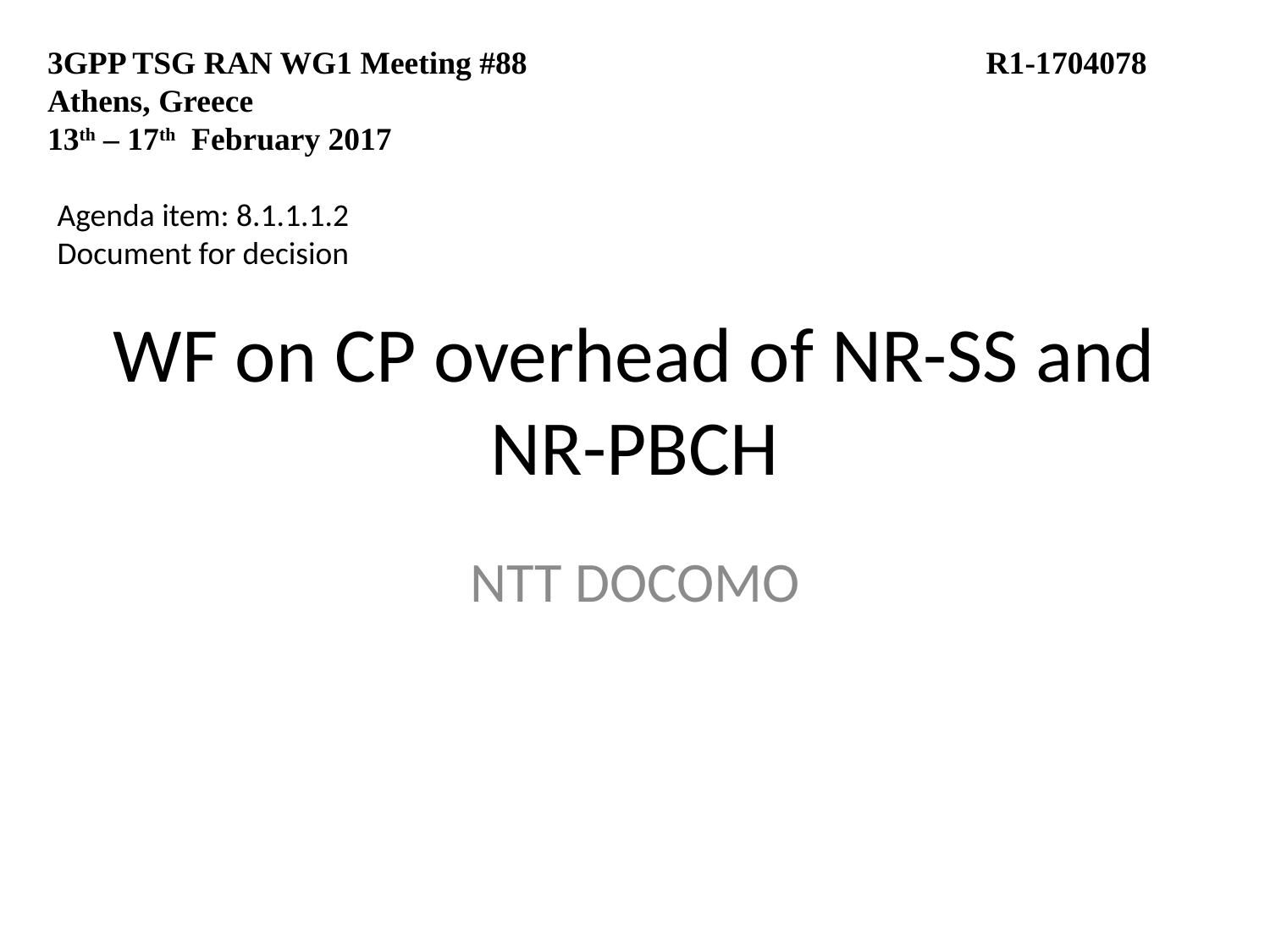

3GPP TSG RAN WG1 Meeting #88			                      R1-1704078
Athens, Greece
13th – 17th  February 2017
Agenda item: 8.1.1.1.2
Document for decision
# WF on CP overhead of NR-SS and NR-PBCH
NTT DOCOMO